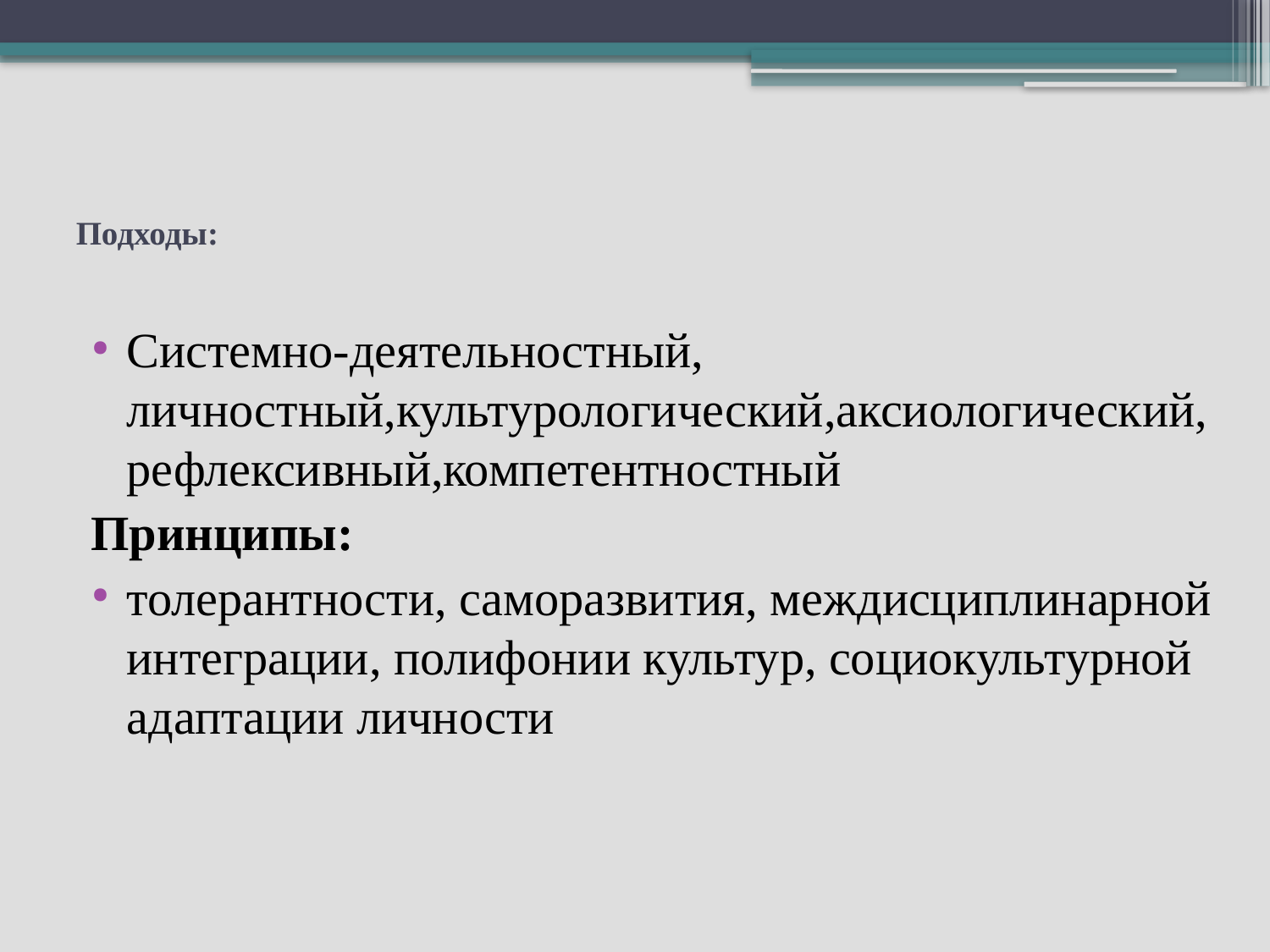

# Подходы:
Системно-деятельностный, личностный,культурологический,аксиологический,рефлексивный,компетентностный
Принципы:
толерантности, саморазвития, междисциплинарной интеграции, полифонии культур, социокультурной адаптации личности